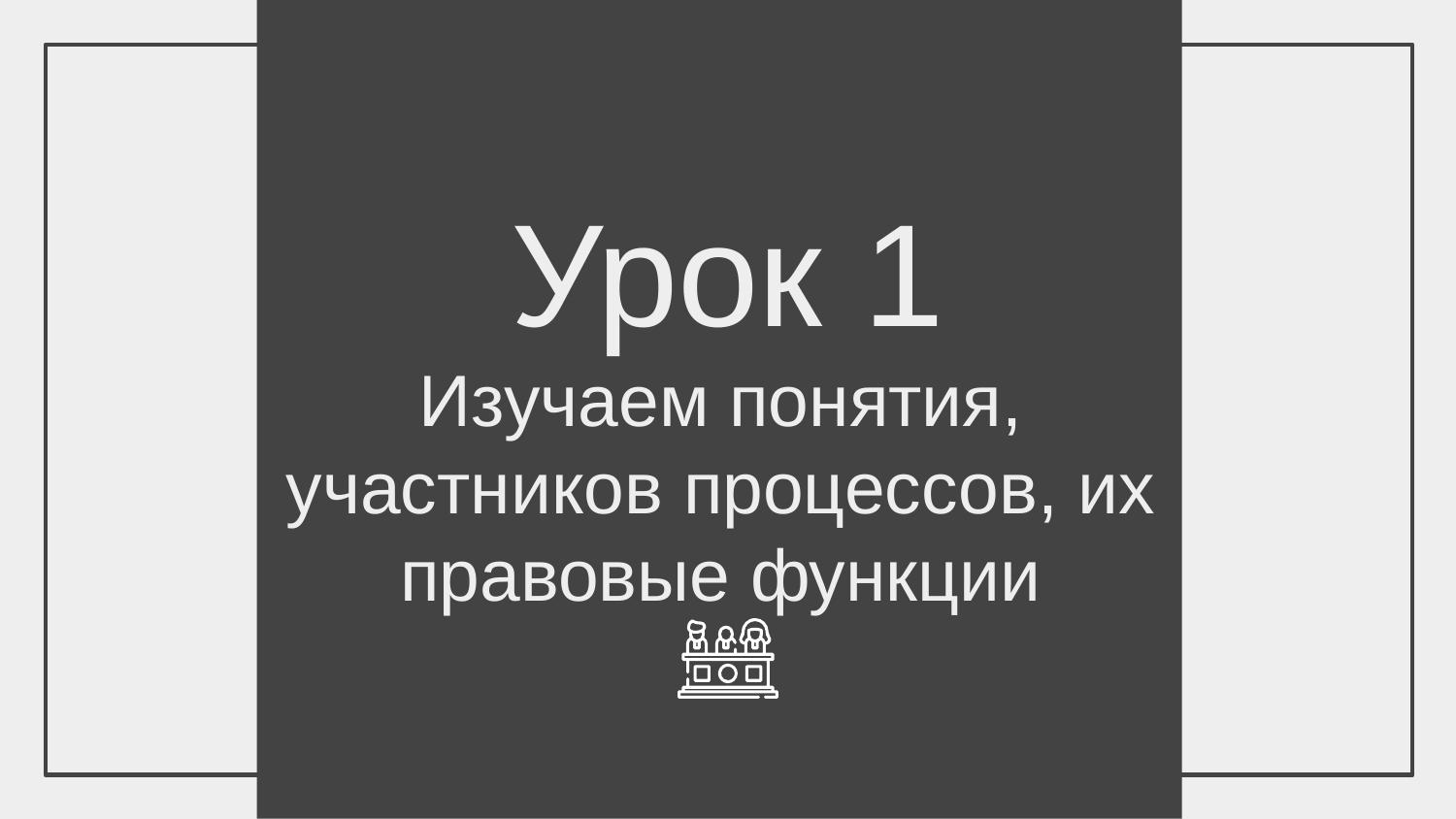

Урок 1
# Изучаем понятия, участников процессов, их правовые функции